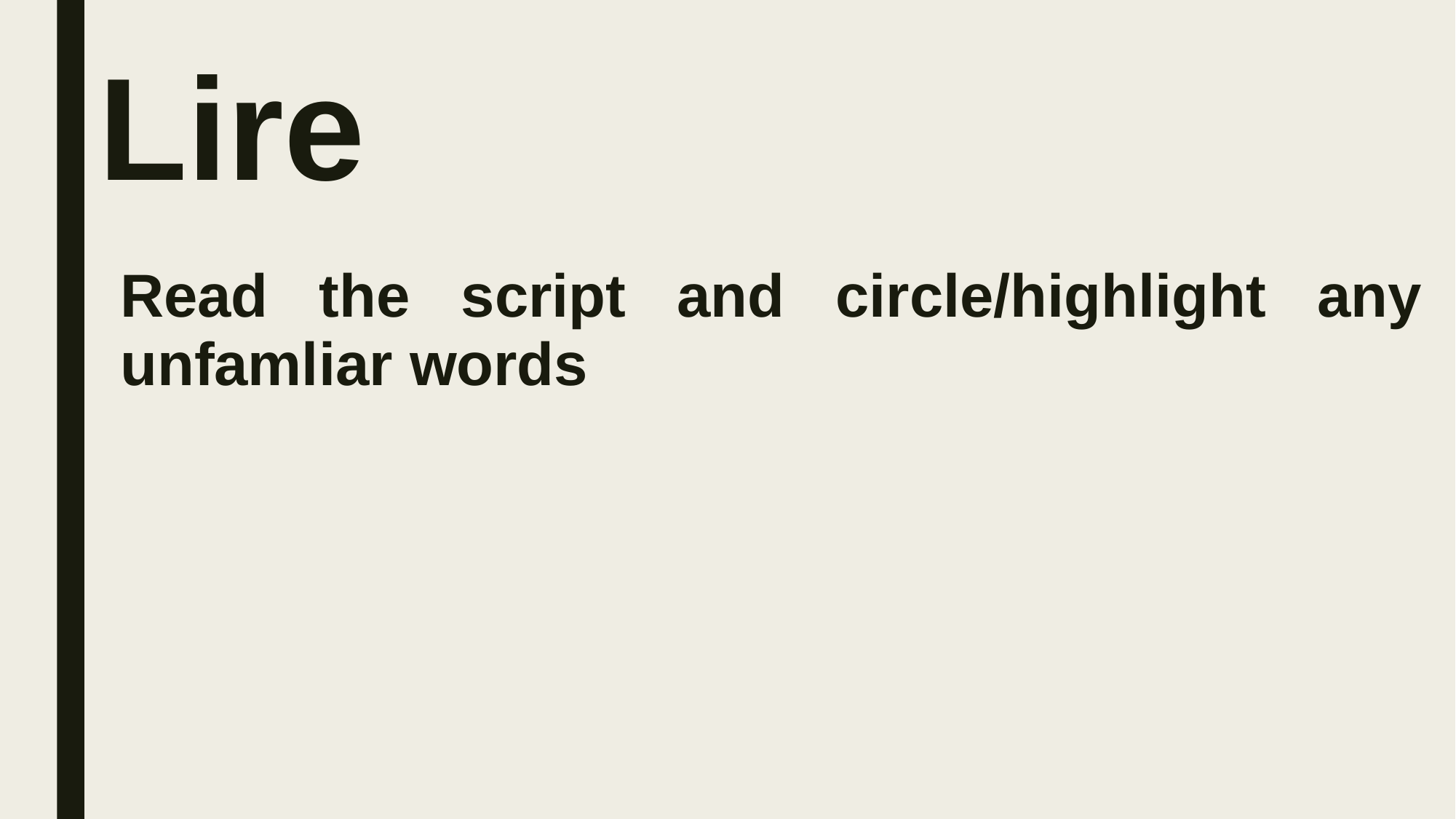

# Lire
Read the script and circle/highlight any unfamliar words